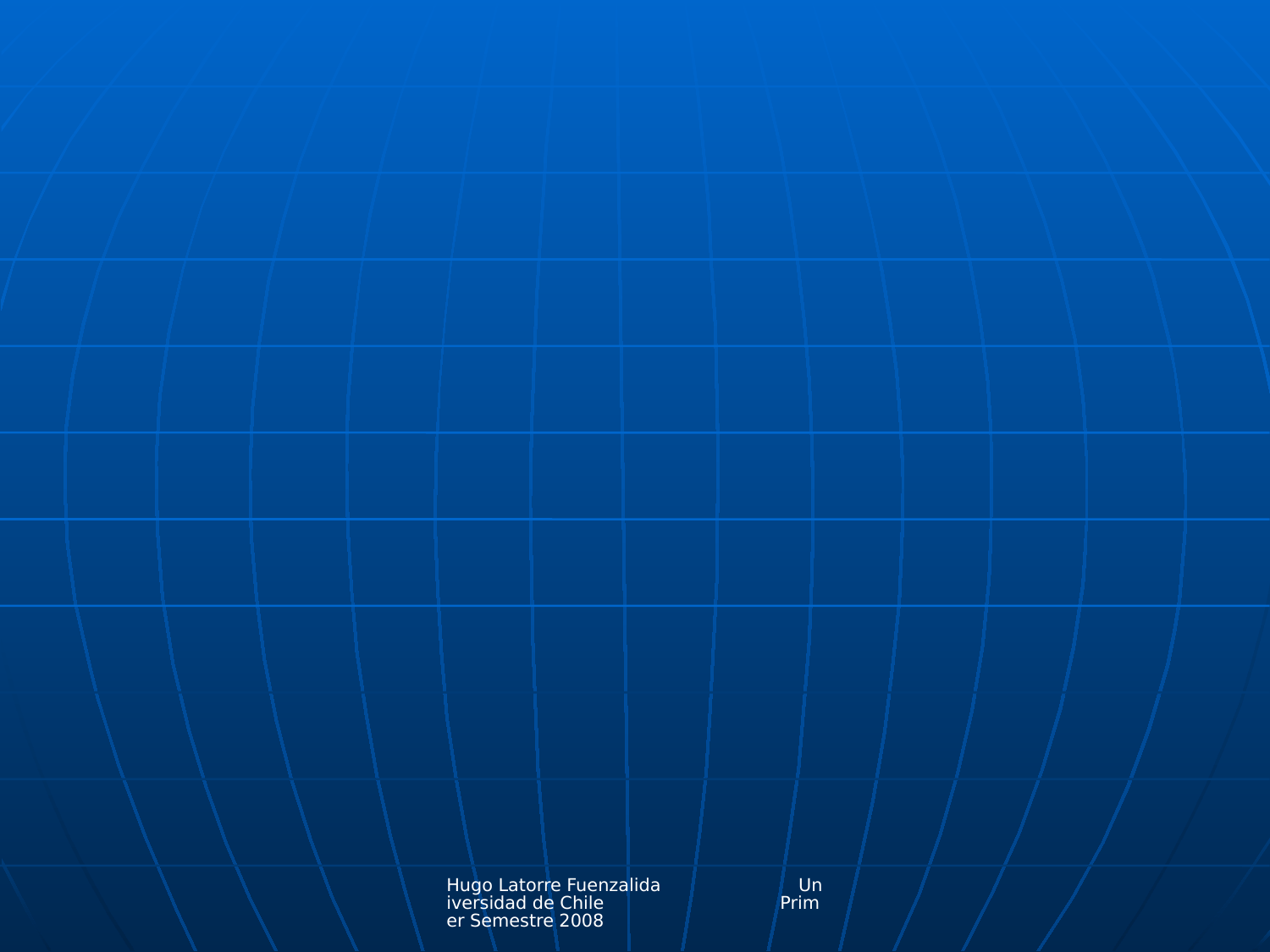

#

Hugo Latorre Fuenzalida                         Universidad de Chile                                Primer Semestre 2008